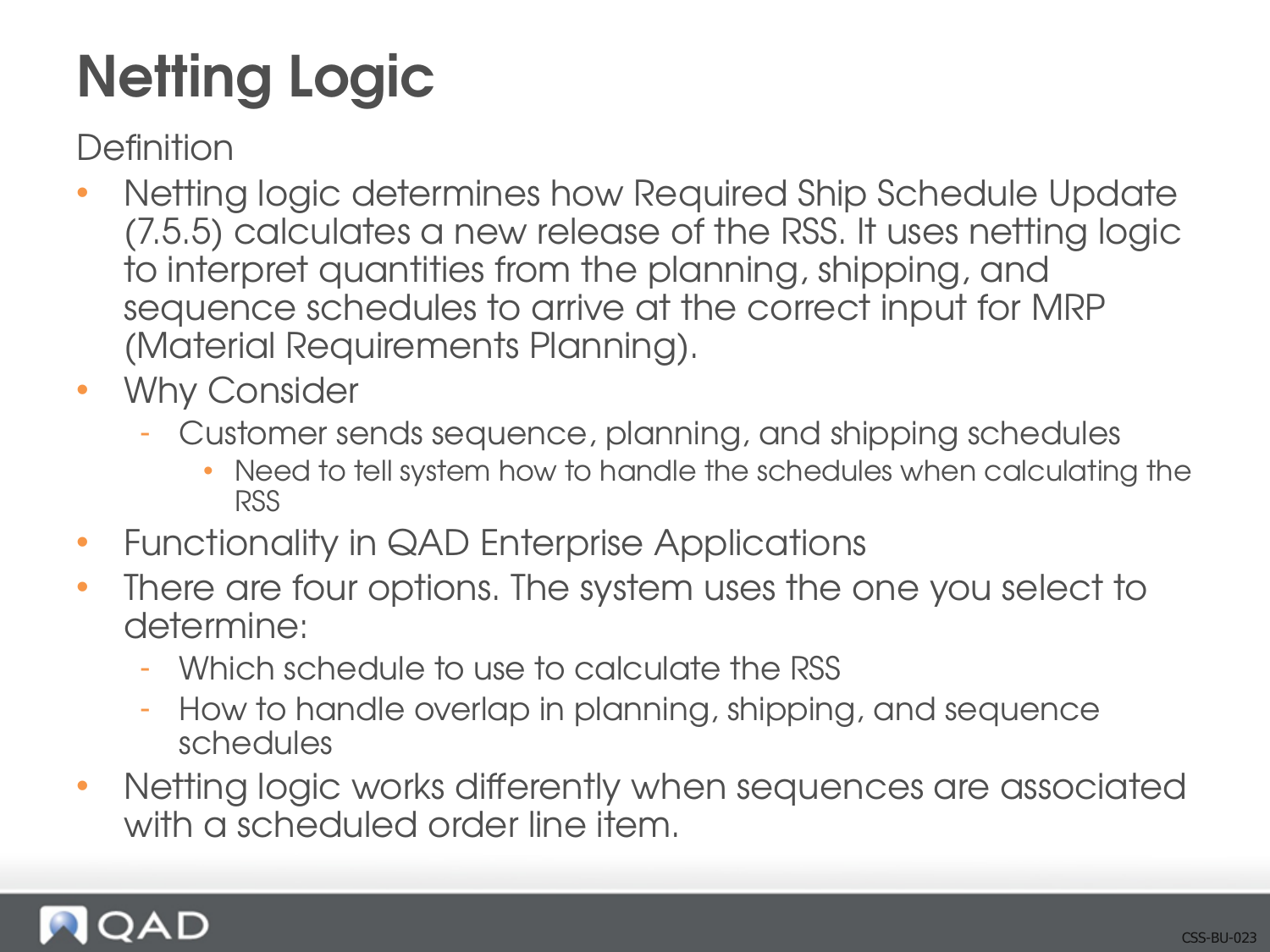

# Netting Logic
Definition
Netting logic determines how Required Ship Schedule Update (7.5.5) calculates a new release of the RSS. It uses netting logic to interpret quantities from the planning, shipping, and sequence schedules to arrive at the correct input for MRP (Material Requirements Planning).
Why Consider
Customer sends sequence, planning, and shipping schedules
Need to tell system how to handle the schedules when calculating the RSS
Functionality in QAD Enterprise Applications
There are four options. The system uses the one you select to determine:
Which schedule to use to calculate the RSS
How to handle overlap in planning, shipping, and sequence schedules
Netting logic works differently when sequences are associated with a scheduled order line item.
CSS-BU-023